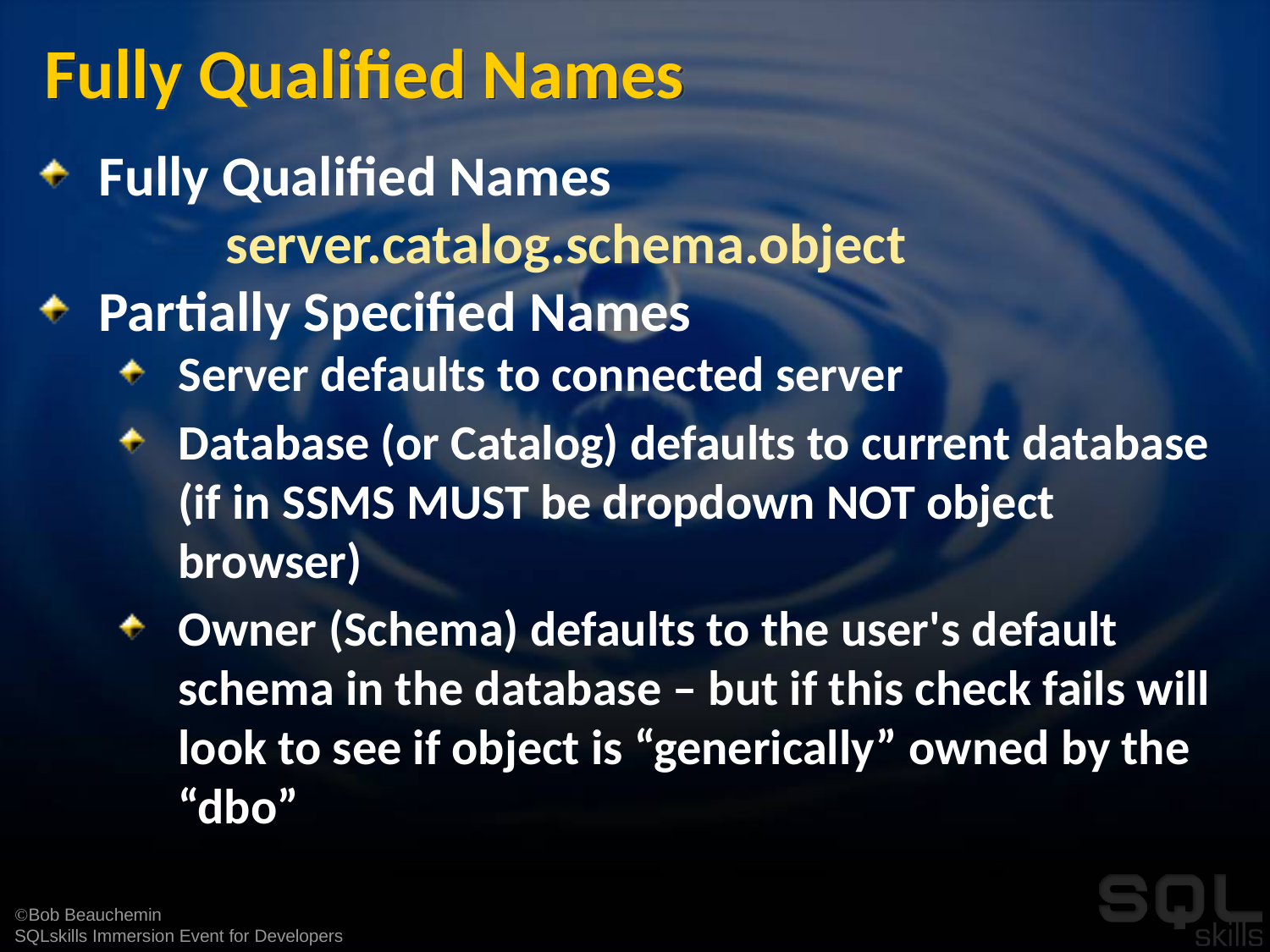

# Fully Qualified Names
Fully Qualified Names
	server.catalog.schema.object
Partially Specified Names
Server defaults to connected server
Database (or Catalog) defaults to current database (if in SSMS MUST be dropdown NOT object browser)
Owner (Schema) defaults to the user's default schema in the database – but if this check fails will look to see if object is “generically” owned by the “dbo”